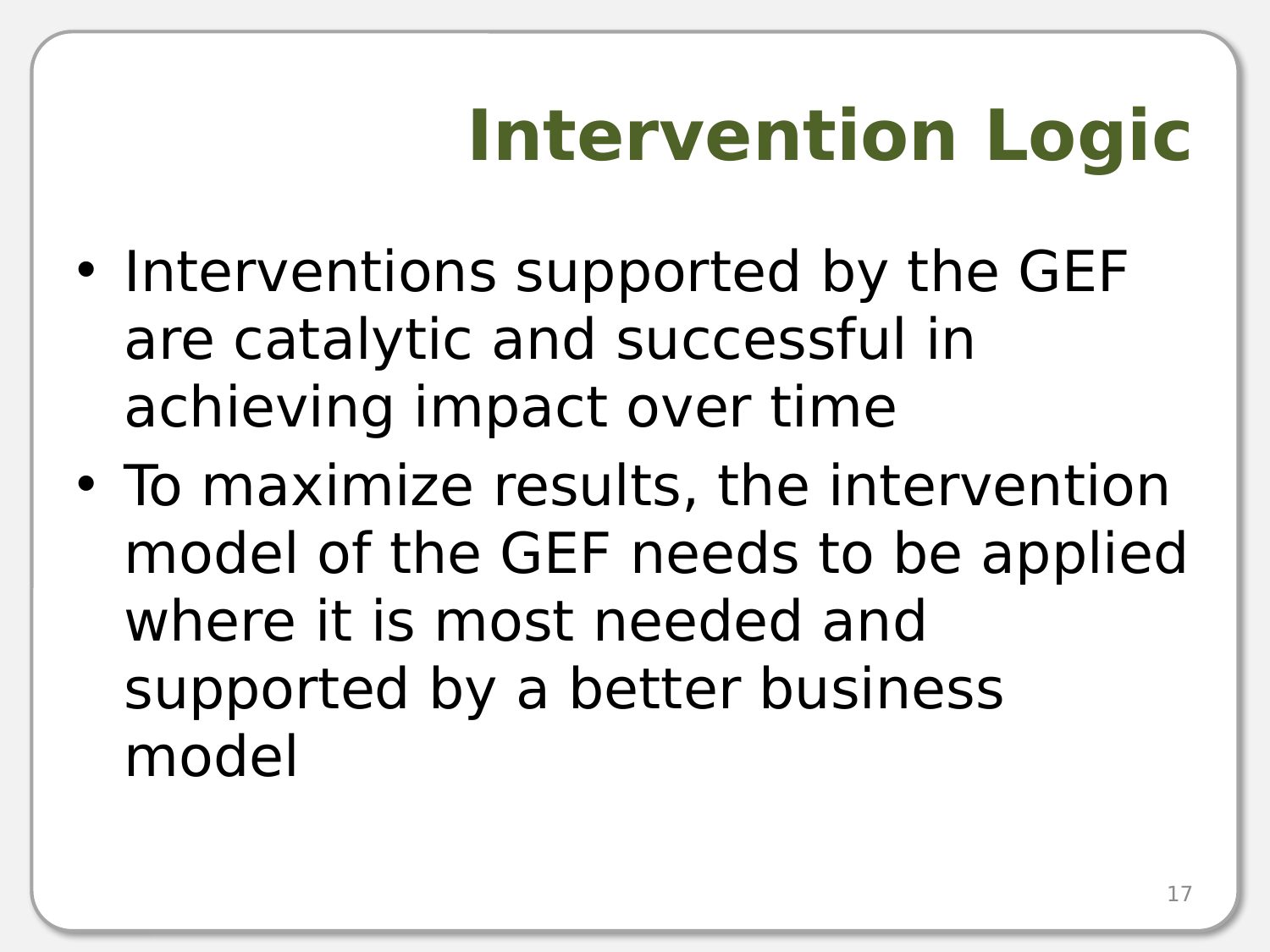

# Intervention Logic
Interventions supported by the GEF are catalytic and successful in achieving impact over time
To maximize results, the intervention model of the GEF needs to be applied where it is most needed and supported by a better business model
17